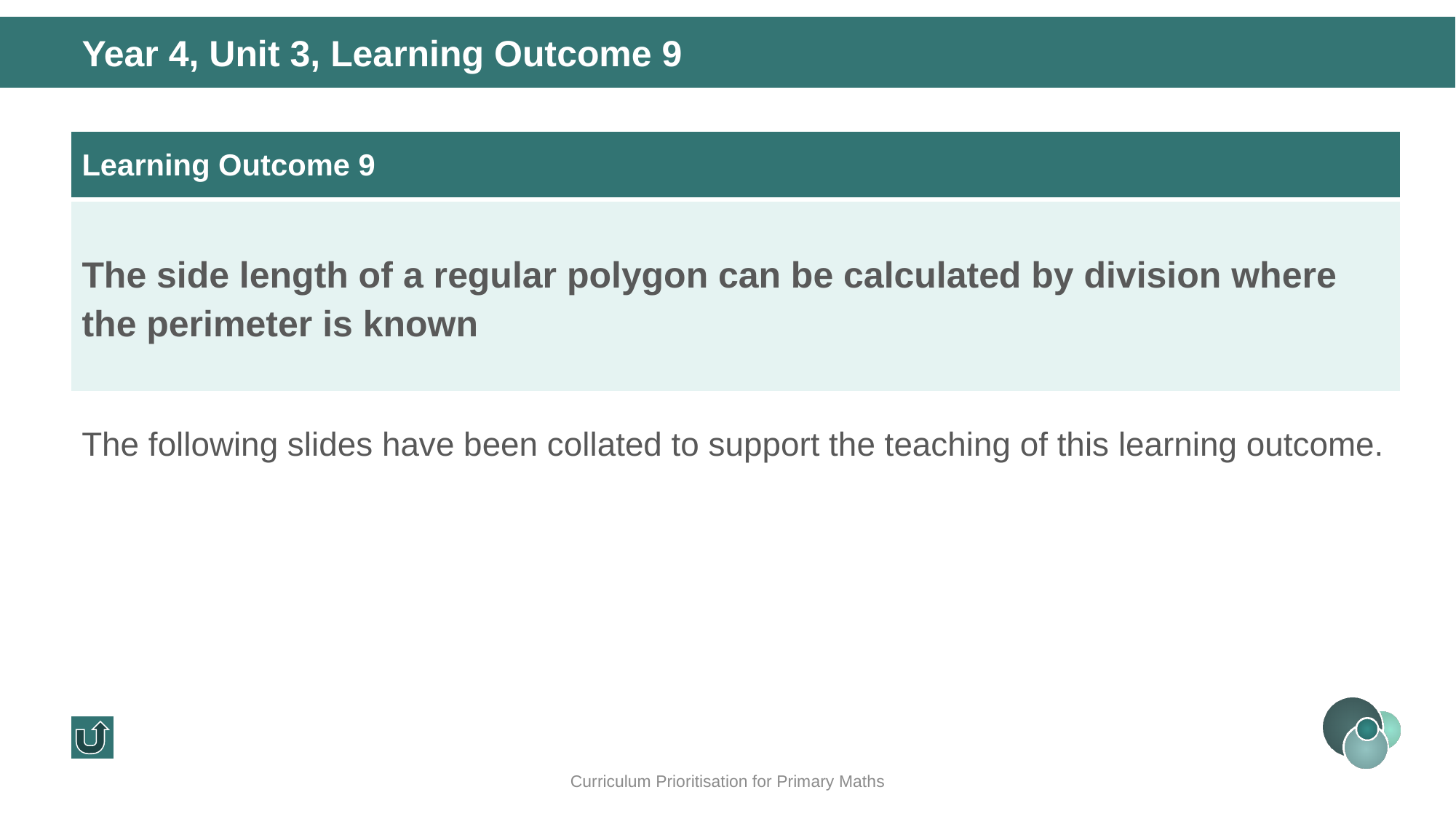

Year 4, Unit 3, Learning Outcome 9
| Learning Outcome 9 |
| --- |
| The side length of a regular polygon can be calculated by division where the perimeter is known |
The following slides have been collated to support the teaching of this learning outcome.

Curriculum Prioritisation for Primary Maths